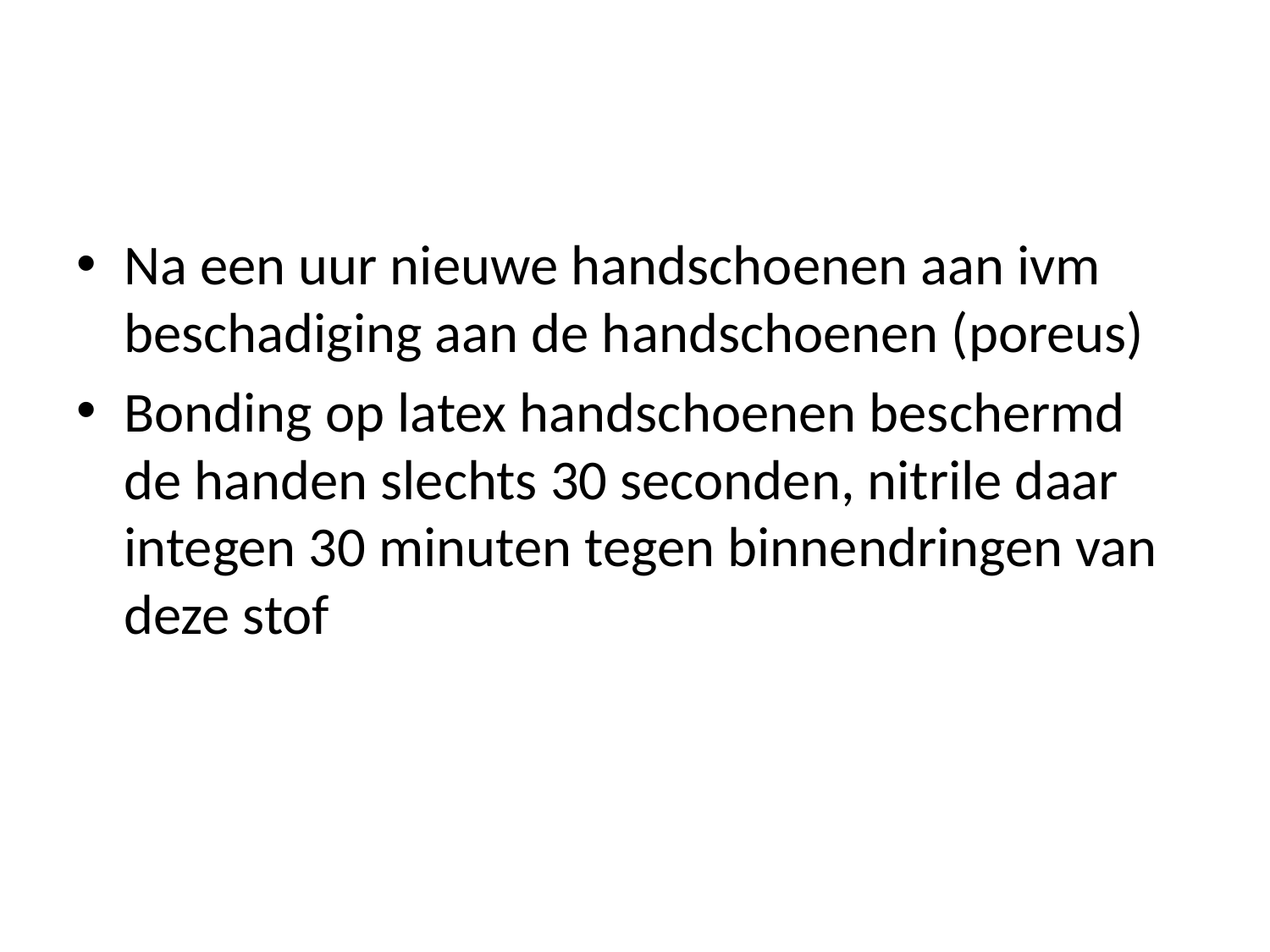

Na een uur nieuwe handschoenen aan ivm beschadiging aan de handschoenen (poreus)
Bonding op latex handschoenen beschermd de handen slechts 30 seconden, nitrile daar integen 30 minuten tegen binnendringen van deze stof